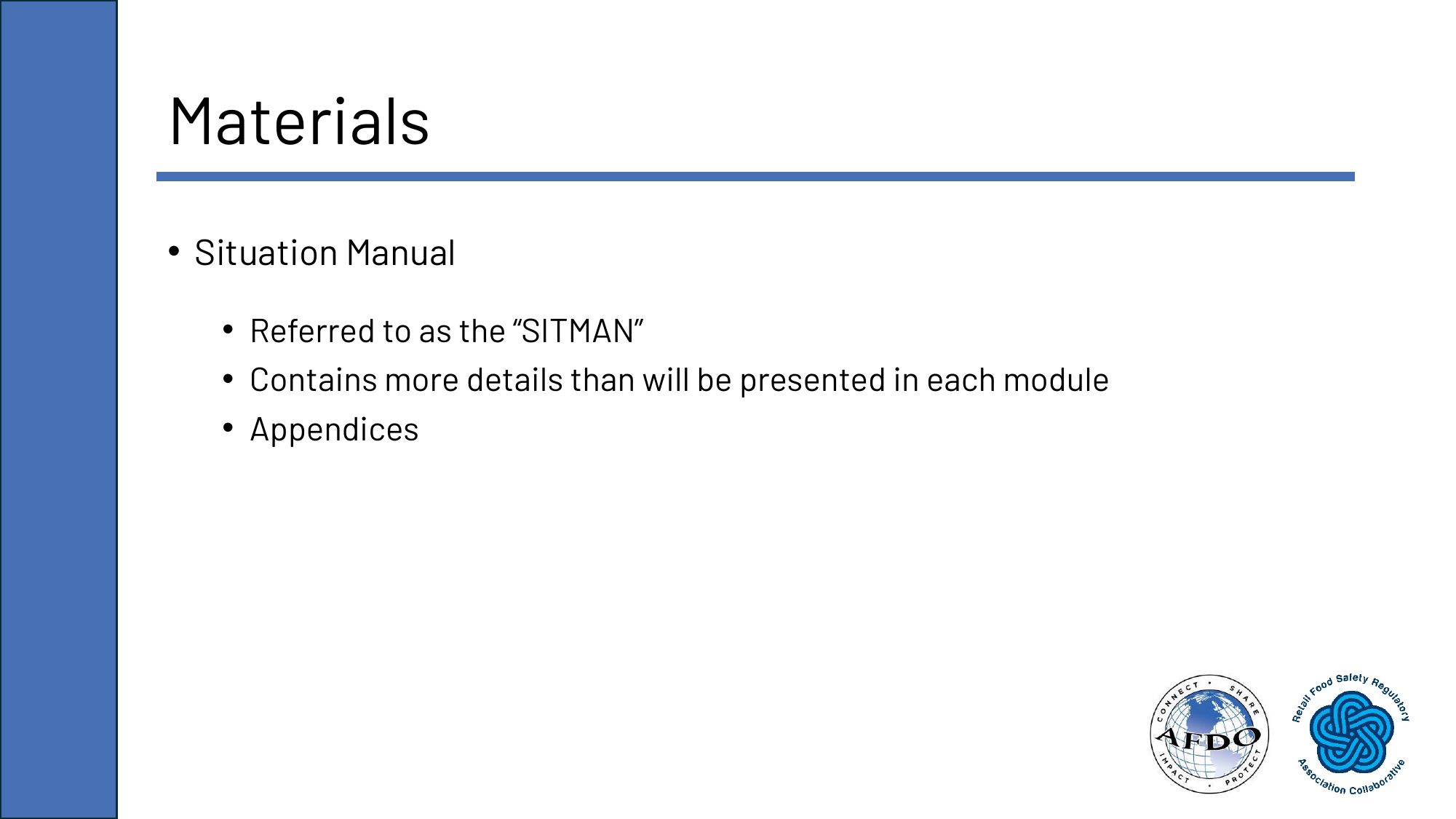

# Materials
Situation Manual
Referred to as the “SITMAN”
Contains more details than will be presented in each module
Appendices